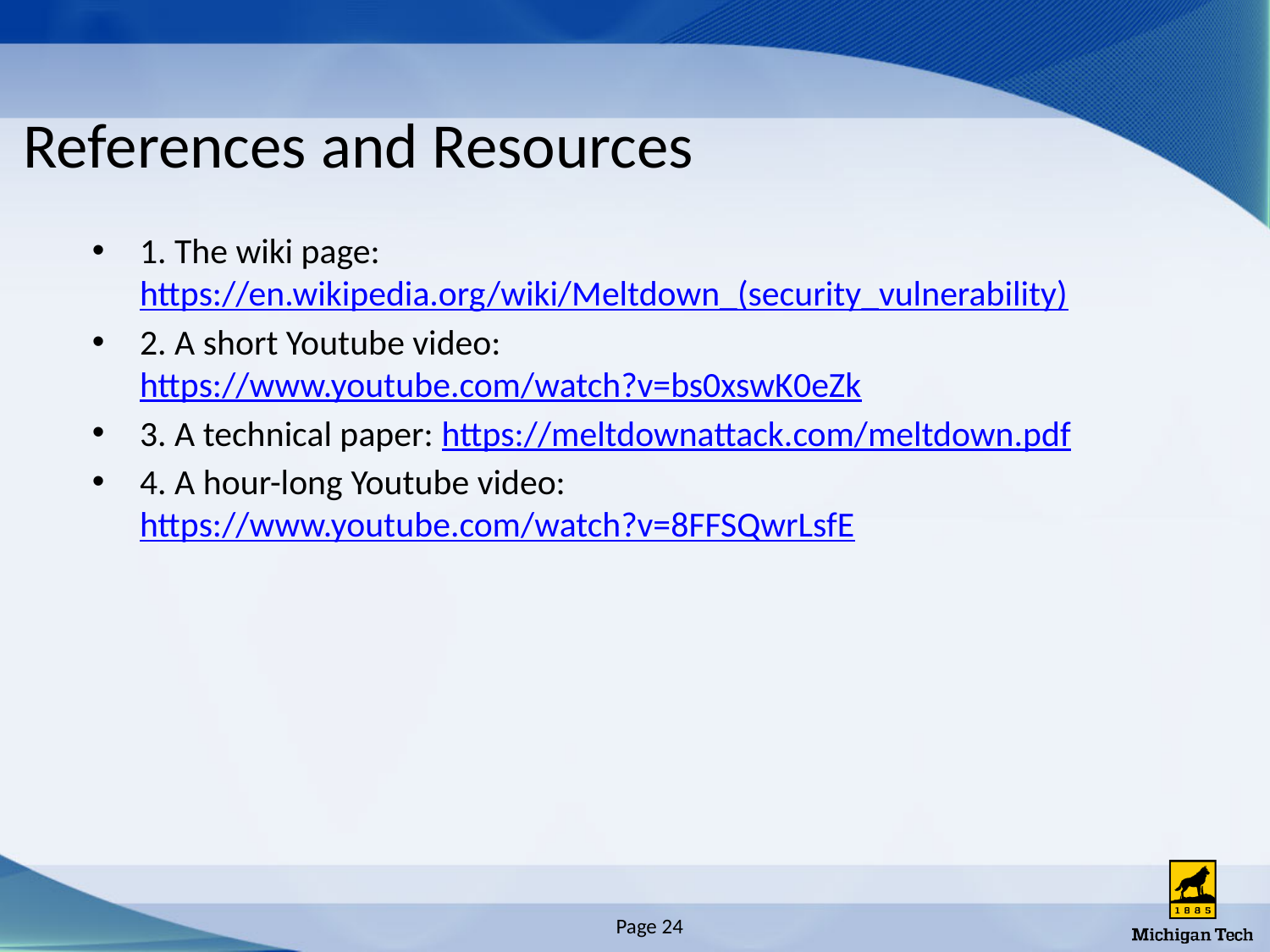

# References and Resources
1. The wiki page: https://en.wikipedia.org/wiki/Meltdown_(security_vulnerability)
2. A short Youtube video: https://www.youtube.com/watch?v=bs0xswK0eZk
3. A technical paper: https://meltdownattack.com/meltdown.pdf
4. A hour-long Youtube video: https://www.youtube.com/watch?v=8FFSQwrLsfE